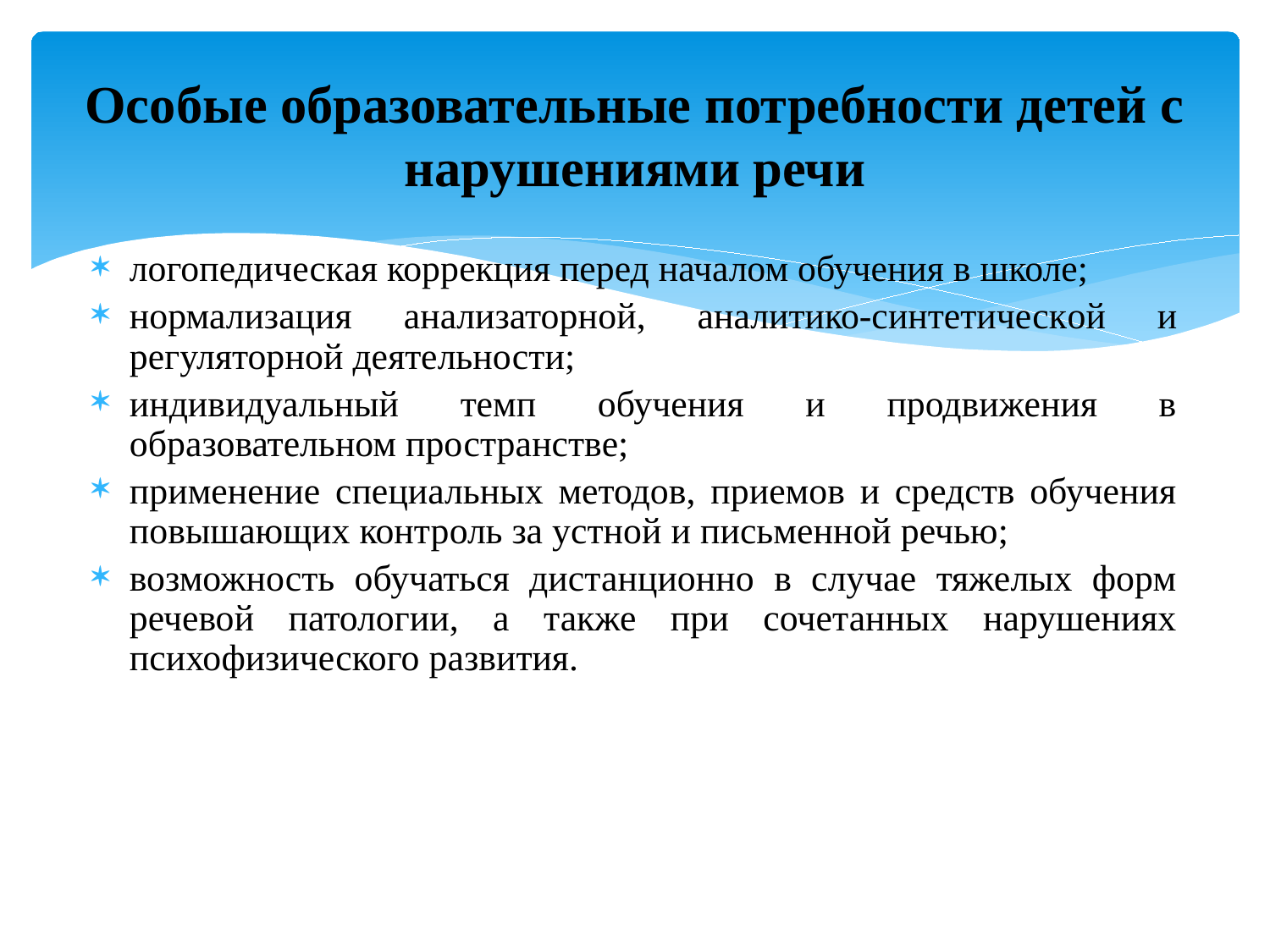

# Особые образовательные потребности детей с нарушениями речи
логопедическая коррекция перед началом обучения в школе;
нормализация анализаторной, аналитико-синтетической и регуляторной деятельности;
индивидуальный темп обучения и продвижения в образовательном пространстве;
применение специальных методов, приемов и средств обучения повышающих контроль за устной и письменной речью;
возможность обучаться дистанционно в случае тяжелых форм речевой патологии, а также при сочетанных нарушениях психофизического развития.